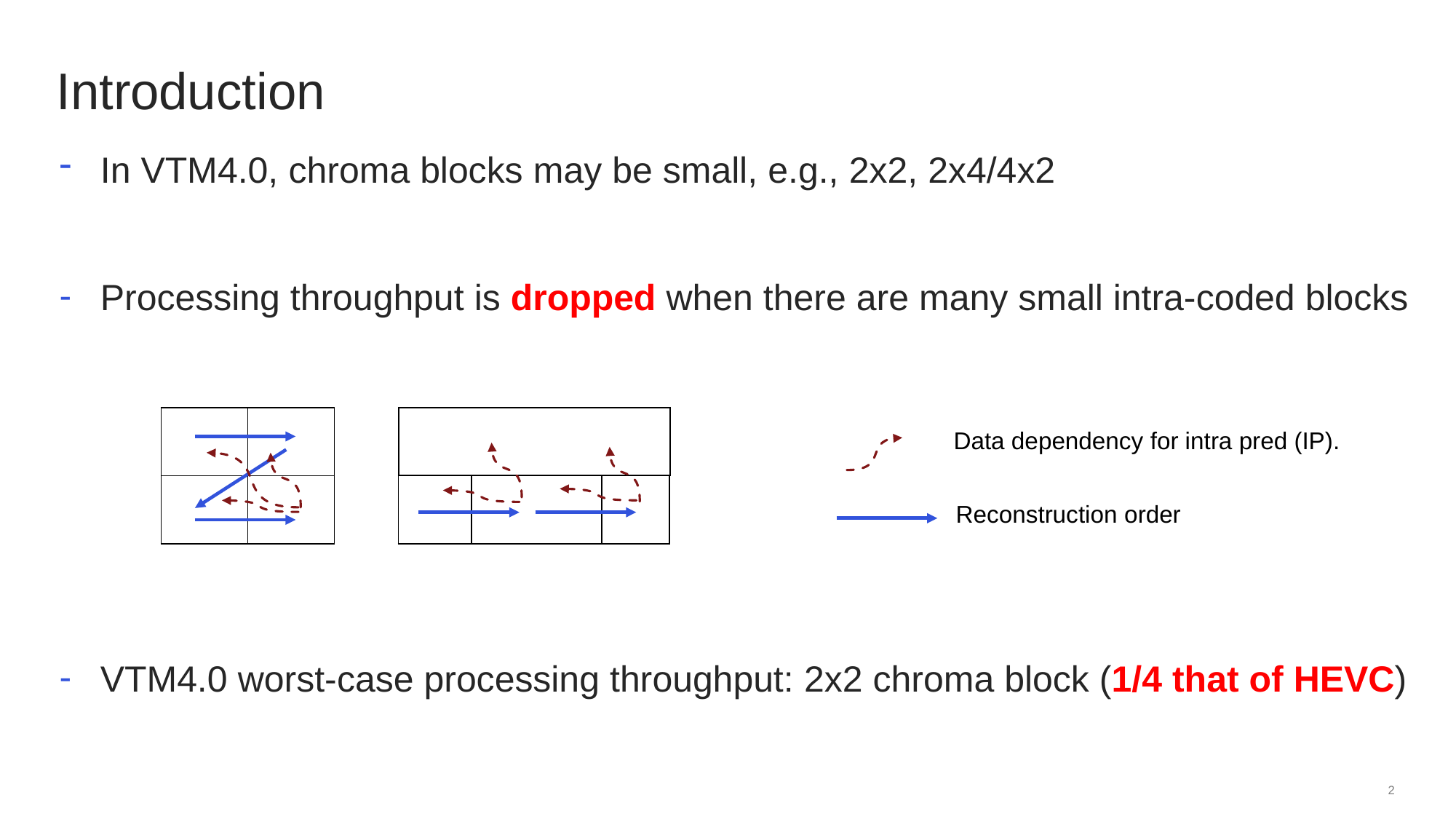

# Introduction
In VTM4.0, chroma blocks may be small, e.g., 2x2, 2x4/4x2

Processing throughput is dropped when there are many small intra-coded blocks

VTM4.0 worst-case processing throughput: 2x2 chroma block (1/4 that of HEVC)
|  |
| --- |
|  |  |
| --- | --- |
|  |  |
Data dependency for intra pred (IP).
|  |  |  |
| --- | --- | --- |
Reconstruction order